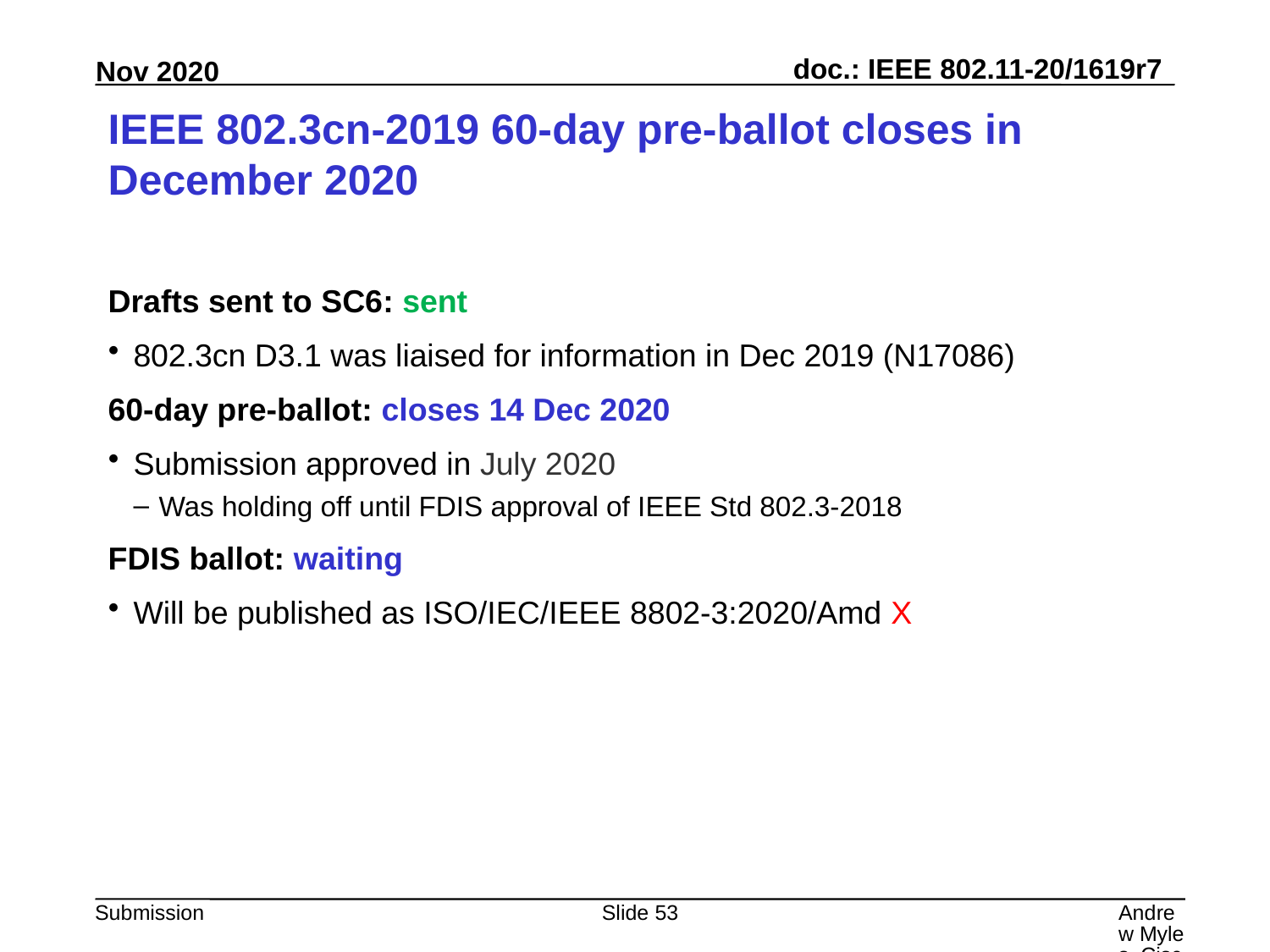

# IEEE 802.3cn-2019 60-day pre-ballot closes in December 2020
Drafts sent to SC6: sent
802.3cn D3.1 was liaised for information in Dec 2019 (N17086)
60-day pre-ballot: closes 14 Dec 2020
Submission approved in July 2020
Was holding off until FDIS approval of IEEE Std 802.3-2018
FDIS ballot: waiting
Will be published as ISO/IEC/IEEE 8802-3:2020/Amd X

Slide 53
Andrew Myles, Cisco